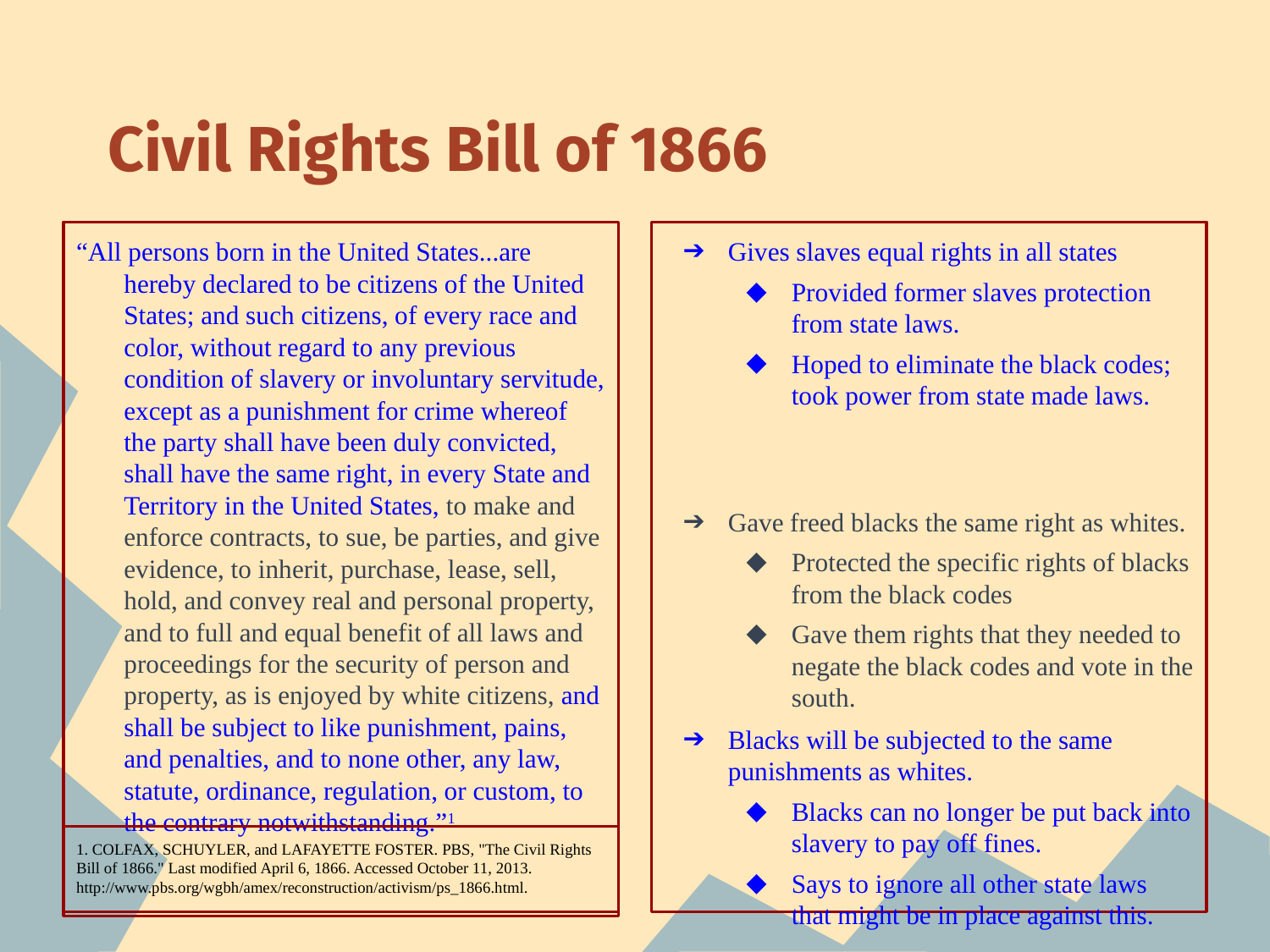

# Civil Rights Bill of 1866
“All persons born in the United States...are hereby declared to be citizens of the United States; and such citizens, of every race and color, without regard to any previous condition of slavery or involuntary servitude, except as a punishment for crime whereof the party shall have been duly convicted, shall have the same right, in every State and Territory in the United States, to make and enforce contracts, to sue, be parties, and give evidence, to inherit, purchase, lease, sell, hold, and convey real and personal property, and to full and equal benefit of all laws and proceedings for the security of person and property, as is enjoyed by white citizens, and shall be subject to like punishment, pains, and penalties, and to none other, any law, statute, ordinance, regulation, or custom, to the contrary notwithstanding.”1
Gives slaves equal rights in all states
Provided former slaves protection from state laws.
Hoped to eliminate the black codes; took power from state made laws.

Gave freed blacks the same right as whites.
Protected the specific rights of blacks from the black codes
Gave them rights that they needed to negate the black codes and vote in the south.
Blacks will be subjected to the same punishments as whites.
Blacks can no longer be put back into slavery to pay off fines.
Says to ignore all other state laws that might be in place against this.

1. COLFAX, SCHUYLER, and LAFAYETTE FOSTER. PBS, "The Civil Rights Bill of 1866." Last modified April 6, 1866. Accessed October 11, 2013. http://www.pbs.org/wgbh/amex/reconstruction/activism/ps_1866.html.